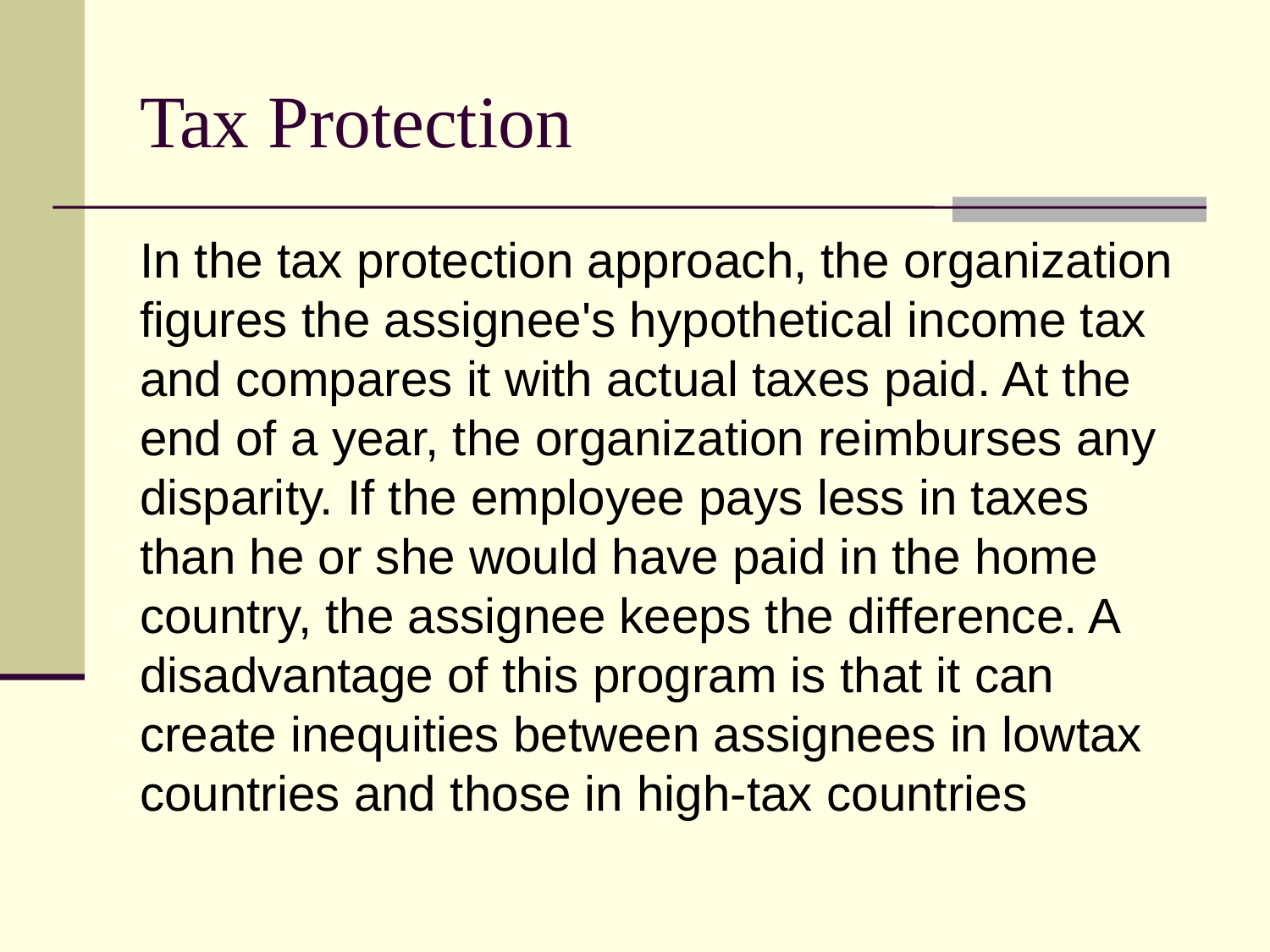

# Tax Protection
In the tax protection approach, the organization figures the assignee's hypothetical income tax and compares it with actual taxes paid. At the end of a year, the organization reimburses any disparity. If the employee pays less in taxes than he or she would have paid in the home country, the assignee keeps the difference. A disadvantage of this program is that it can create inequities between assignees in lowtax countries and those in high-tax countries